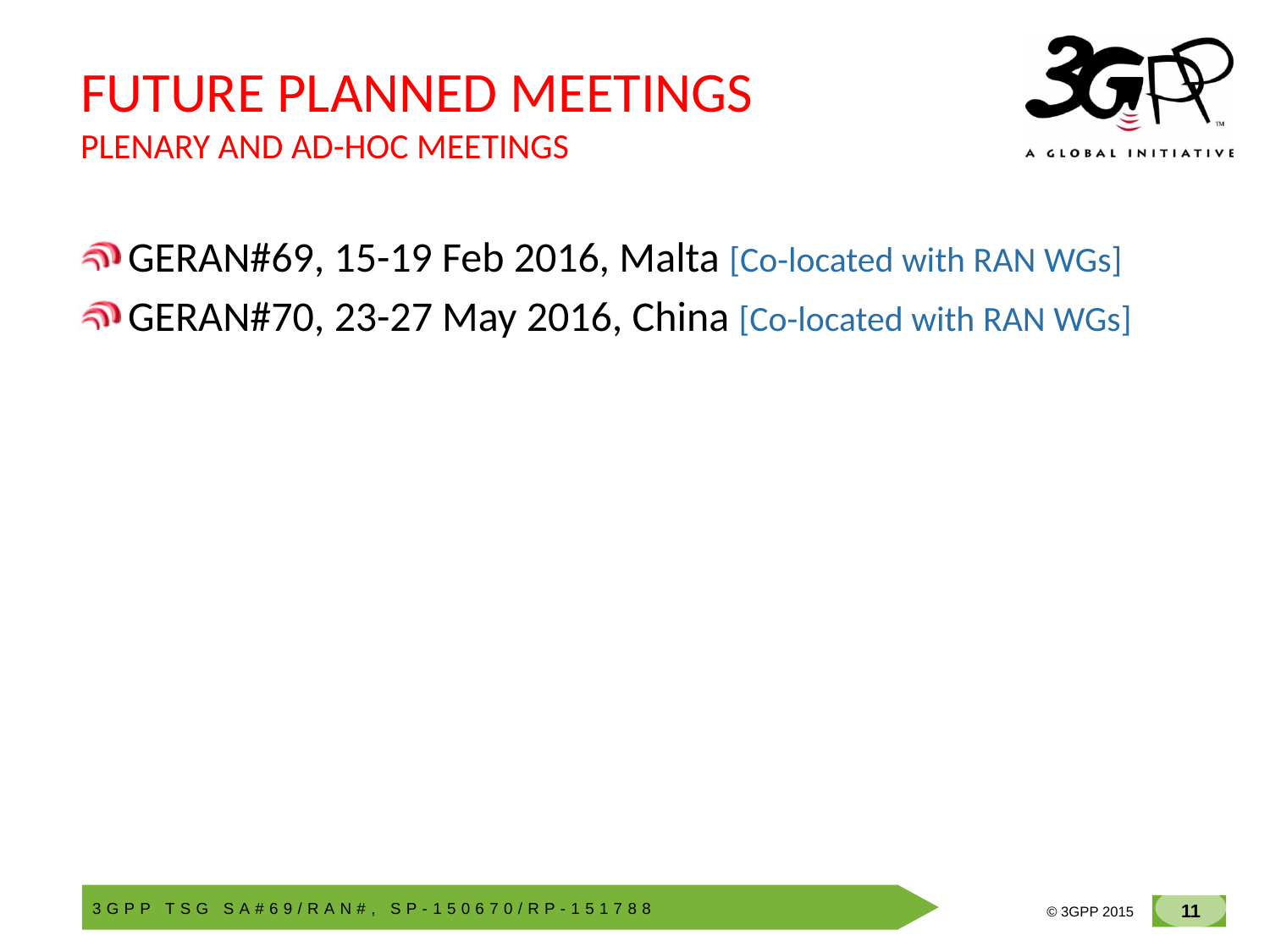

# FUTURE PLANNED MEETINGS PLENARY AND AD-HOC MEETINGS
GERAN#69, 15-19 Feb 2016, Malta [Co-located with RAN WGs]
GERAN#70, 23-27 May 2016, China [Co-located with RAN WGs]